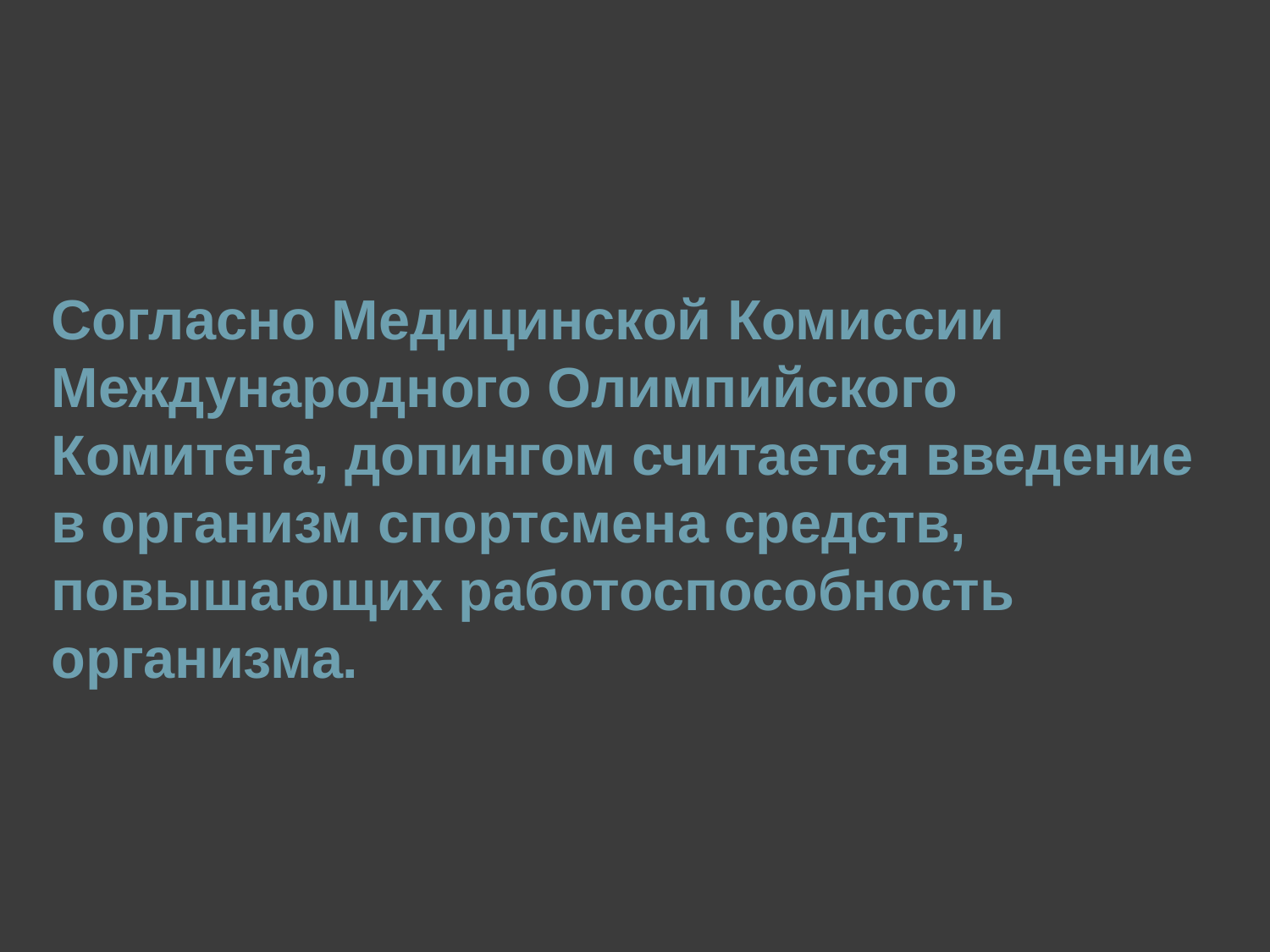

# Согласно Медицинской Комиссии Международного Олимпийского Комитета, допингом считается введение в организм спортсмена средств, повышающих работоспособность организма.